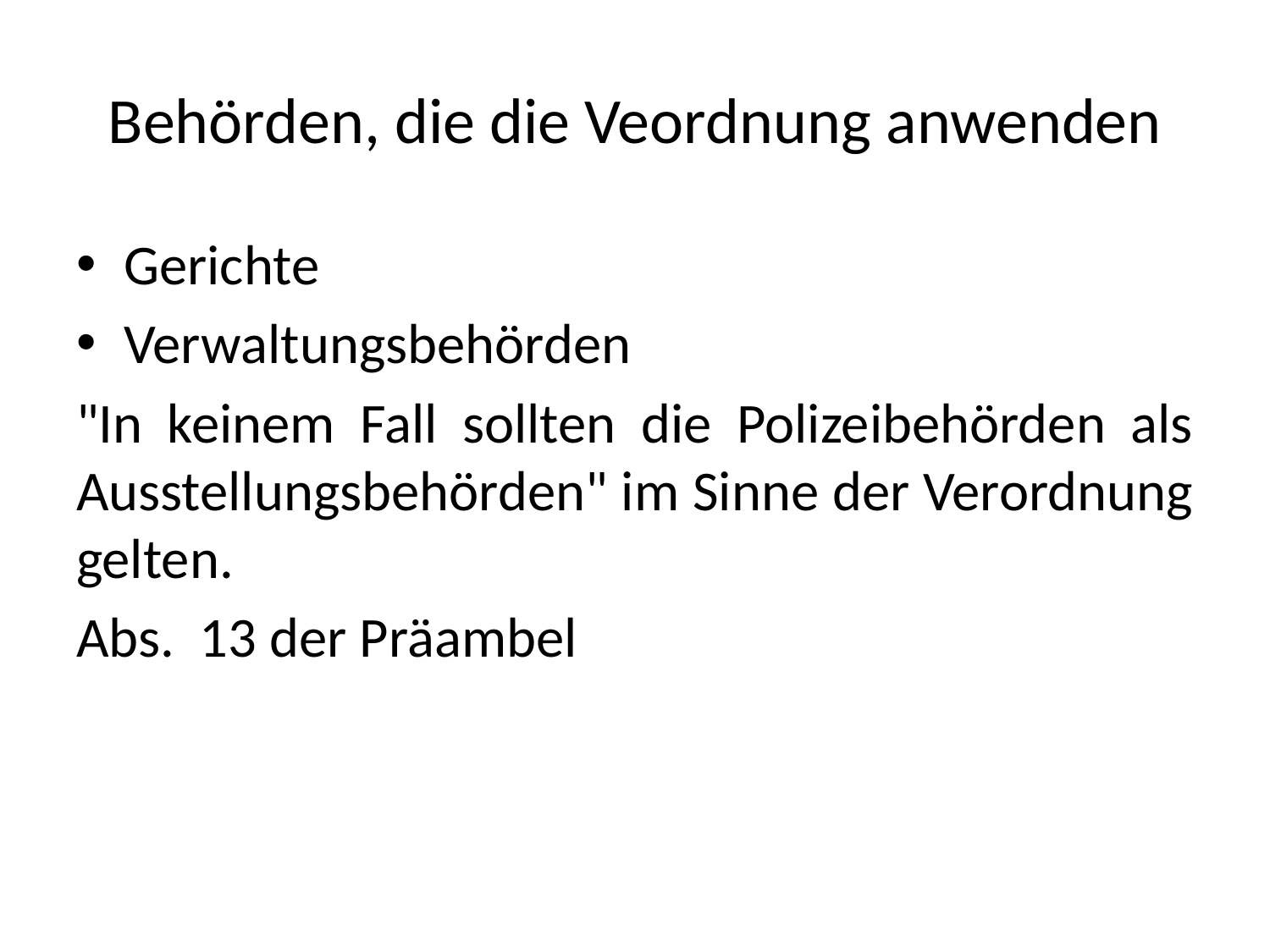

# Behörden, die die Veordnung anwenden
Gerichte
Verwaltungsbehörden
"In keinem Fall sollten die Polizeibehörden als Ausstellungsbehörden" im Sinne der Verordnung gelten.
Abs.  13 der Präambel